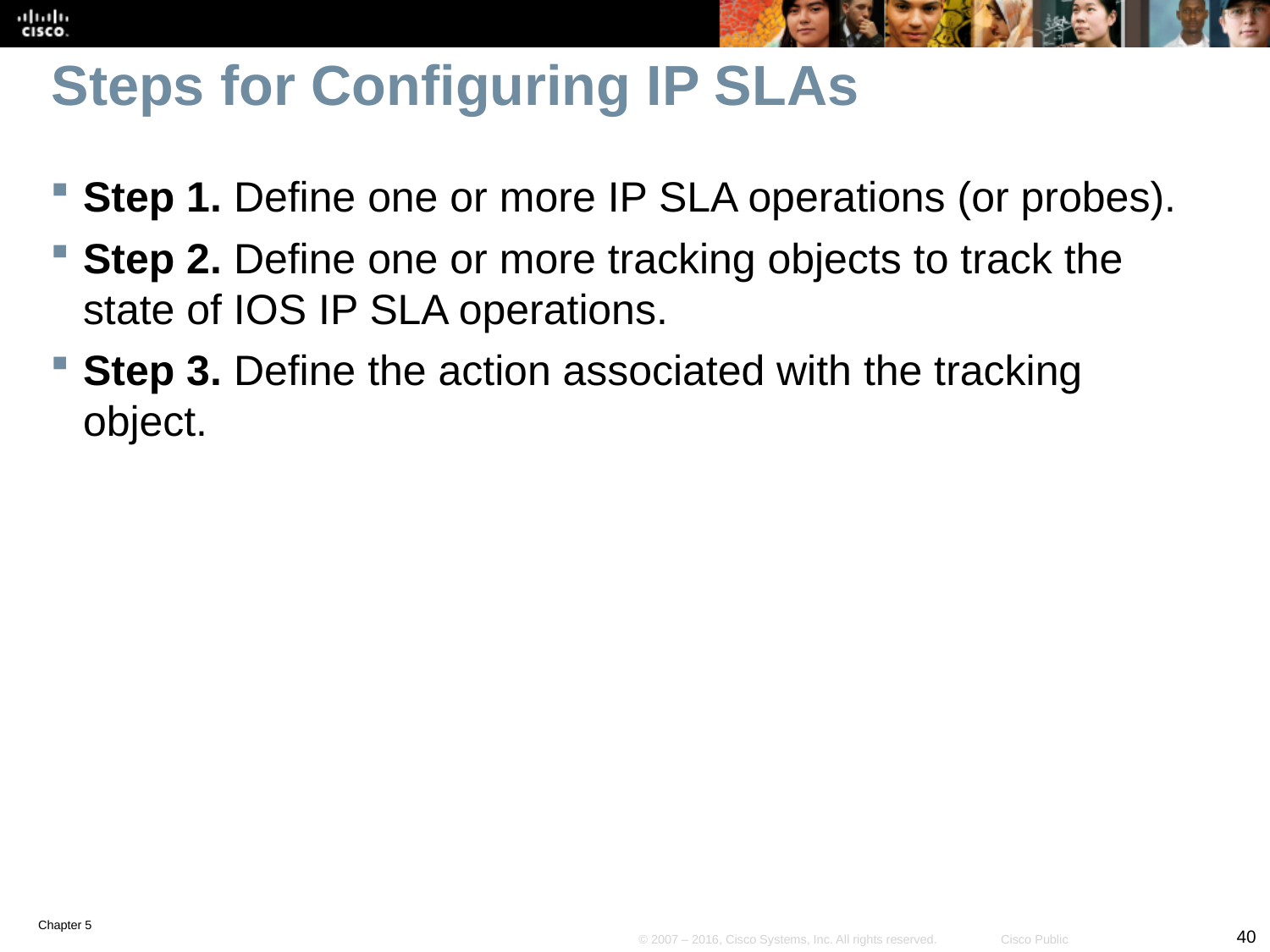

# Steps for Configuring IP SLAs
Step 1. Define one or more IP SLA operations (or probes).
Step 2. Define one or more tracking objects to track the state of IOS IP SLA operations.
Step 3. Define the action associated with the tracking object.